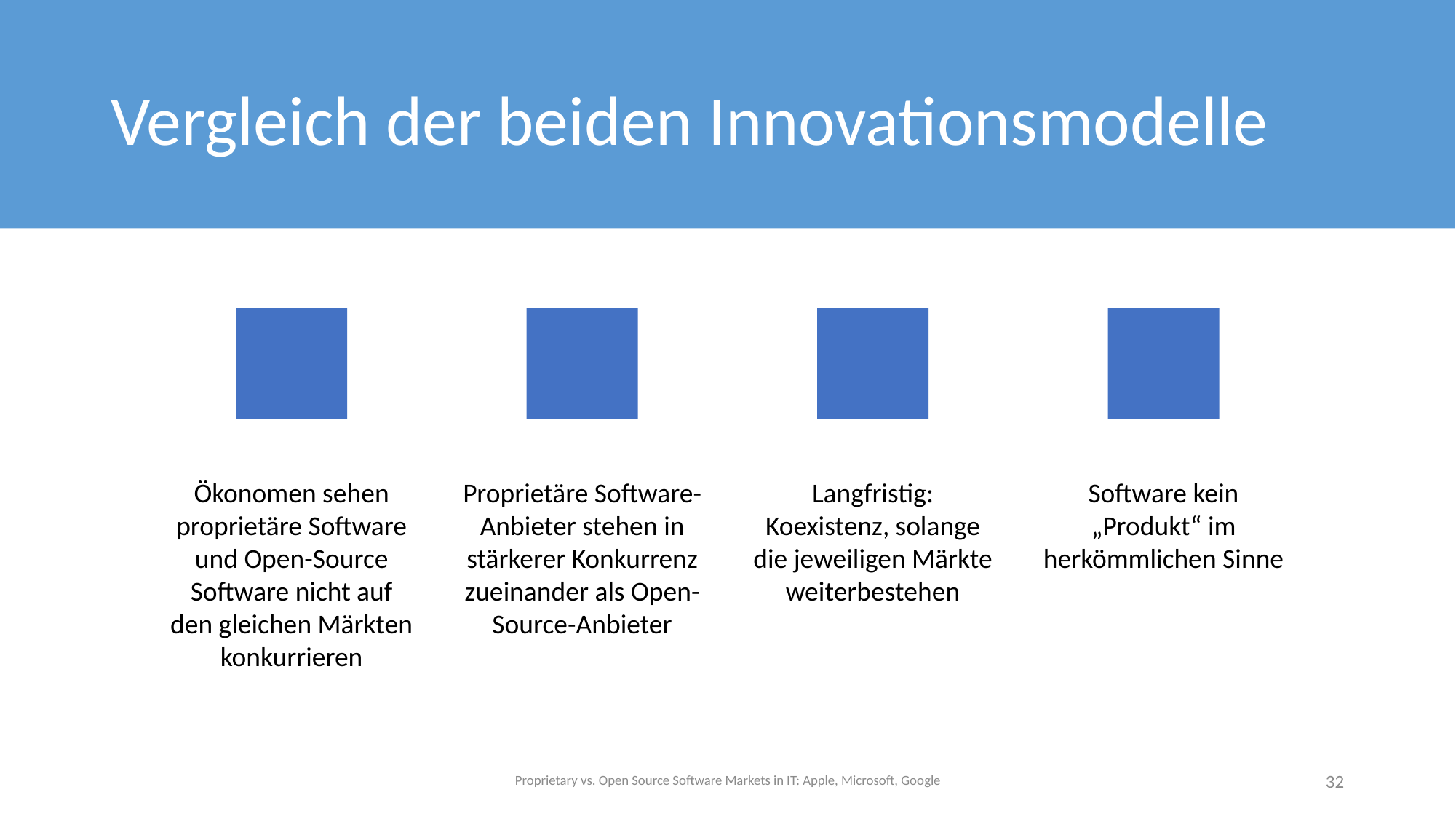

# Vergleich der beiden Innovationsmodelle
Ökonomen sehen proprietäre Software und Open-Source Software nicht auf den gleichen Märkten konkurrieren
Proprietäre Software-Anbieter stehen in stärkerer Konkurrenz zueinander als Open-Source-Anbieter
Langfristig: Koexistenz, solange die jeweiligen Märkte weiterbestehen
Software kein „Produkt“ im herkömmlichen Sinne
Proprietary vs. Open Source Software Markets in IT: Apple, Microsoft, Google
32